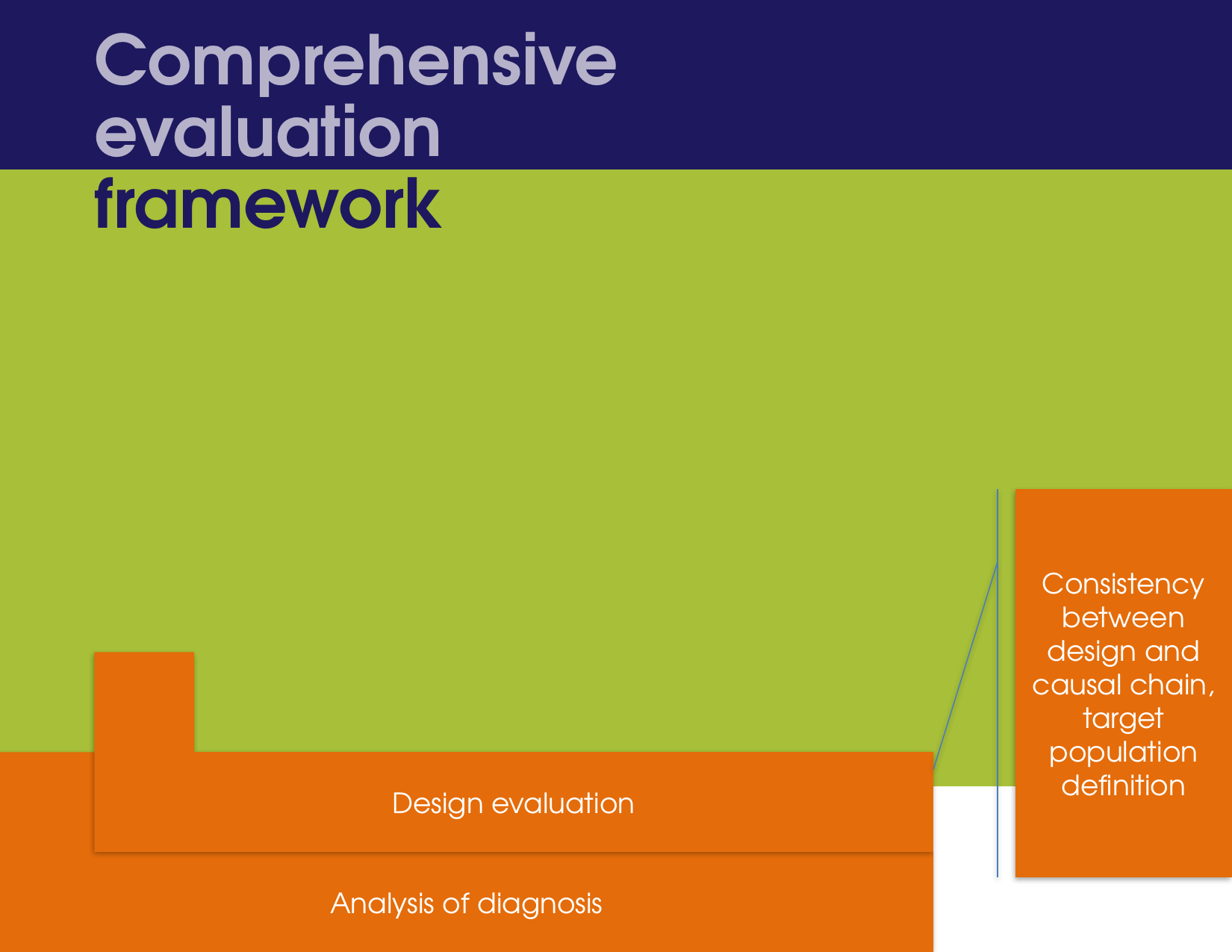

Comprehensive
evaluation
framework
Consistency between design and causal chain, target population definition
Design evaluation
Analysis of diagnosis